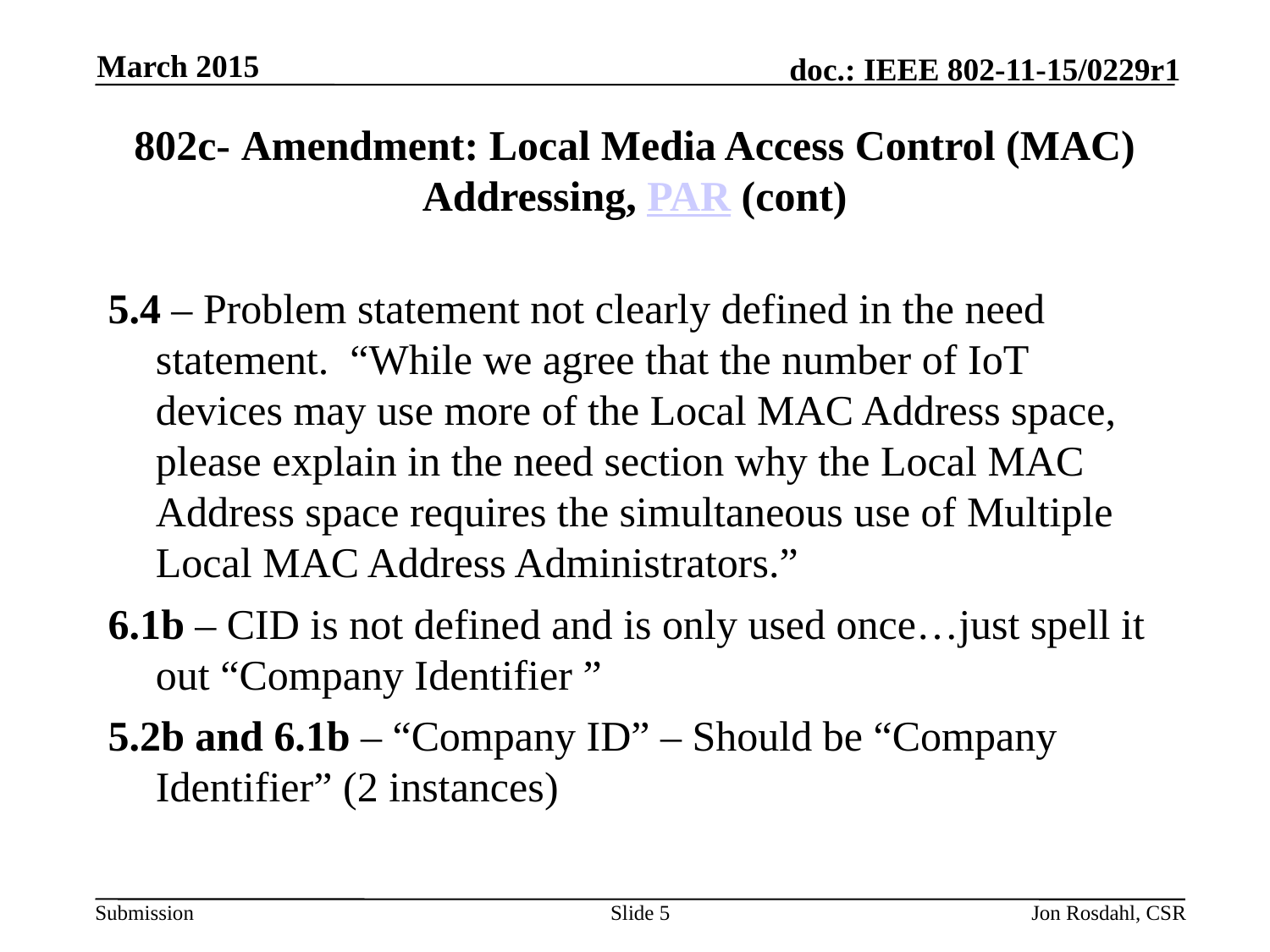

March 2015
# 802c- Amendment: Local Media Access Control (MAC) Addressing, PAR (cont)
5.4 – Problem statement not clearly defined in the need statement.  “While we agree that the number of IoT devices may use more of the Local MAC Address space, please explain in the need section why the Local MAC Address space requires the simultaneous use of Multiple Local MAC Address Administrators.”
6.1b – CID is not defined and is only used once…just spell it out “Company Identifier ”
5.2b and 6.1b – “Company ID” – Should be “Company Identifier” (2 instances)

Slide 5
Jon Rosdahl, CSR